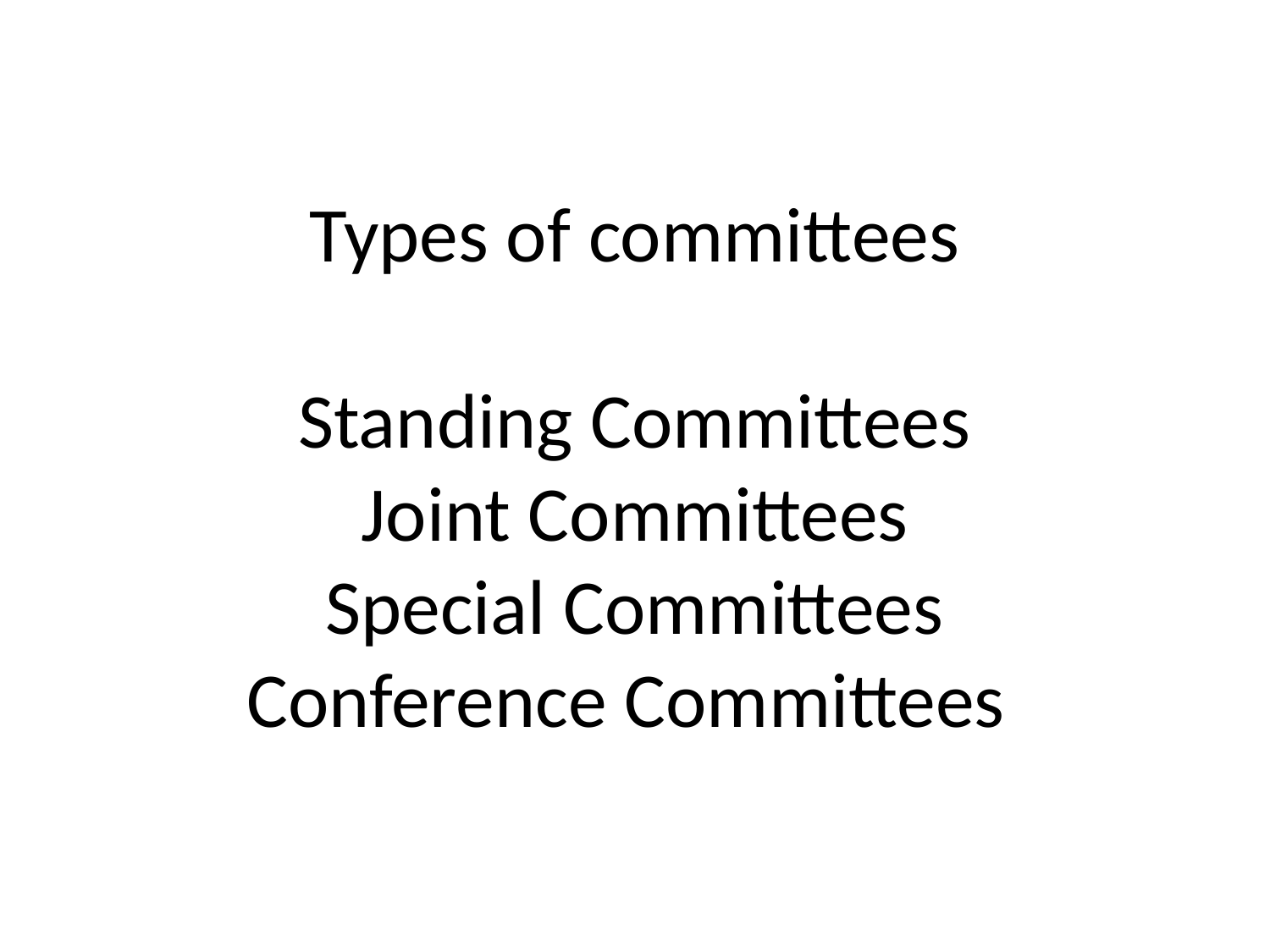

# Types of committees Standing Committees Joint Committees Special Committees Conference Committees